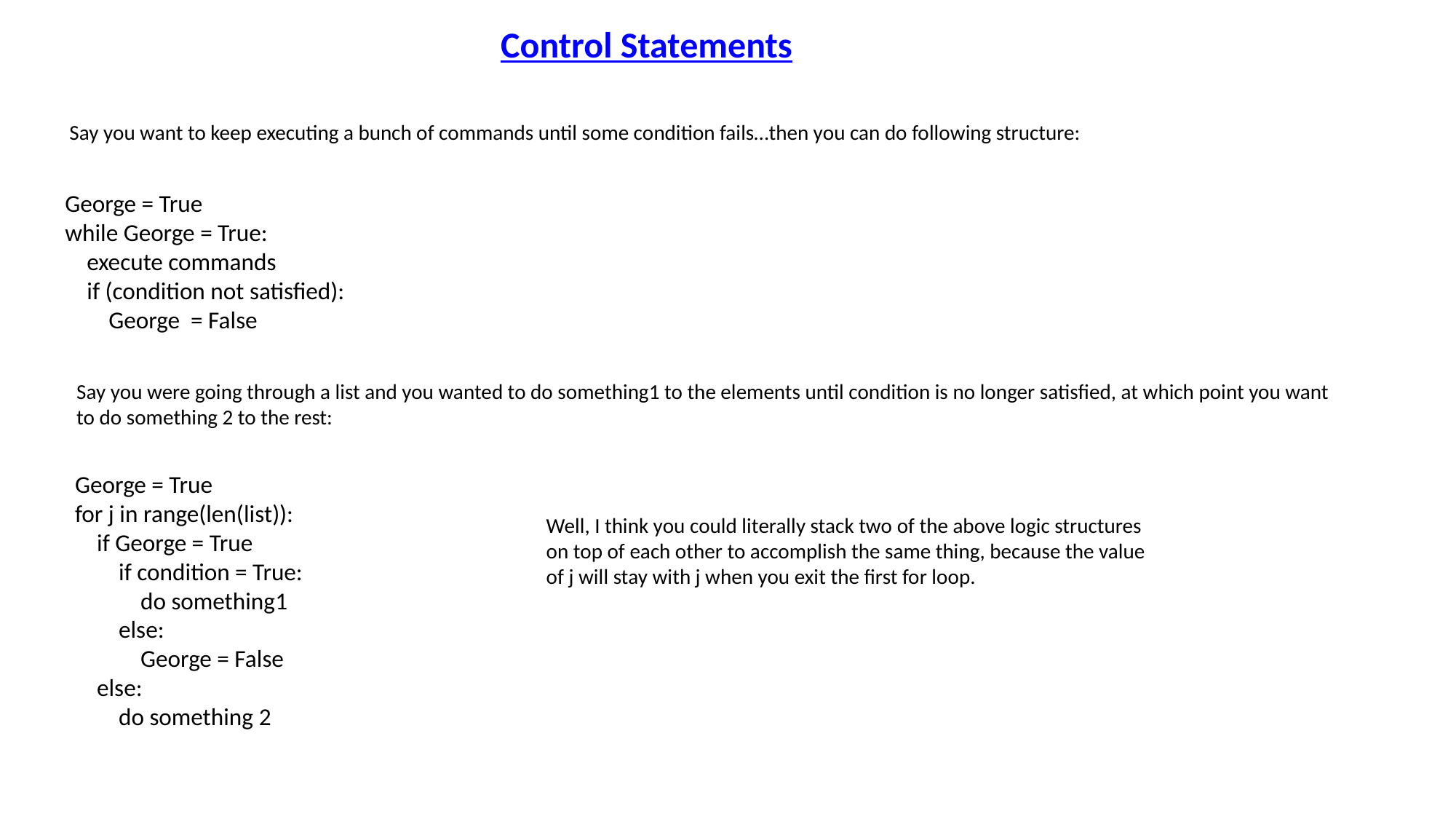

Control Statements
Say you want to keep executing a bunch of commands until some condition fails…then you can do following structure:
George = True
while George = True:
    execute commands
    if (condition not satisfied):
        George  = False
Say you were going through a list and you wanted to do something1 to the elements until condition is no longer satisfied, at which point you want
to do something 2 to the rest:
George = True
for j in range(len(list)):
    if George = True
        if condition = True:
            do something1
        else:
            George = False
    else:
        do something 2
Well, I think you could literally stack two of the above logic structures
on top of each other to accomplish the same thing, because the value
of j will stay with j when you exit the first for loop.